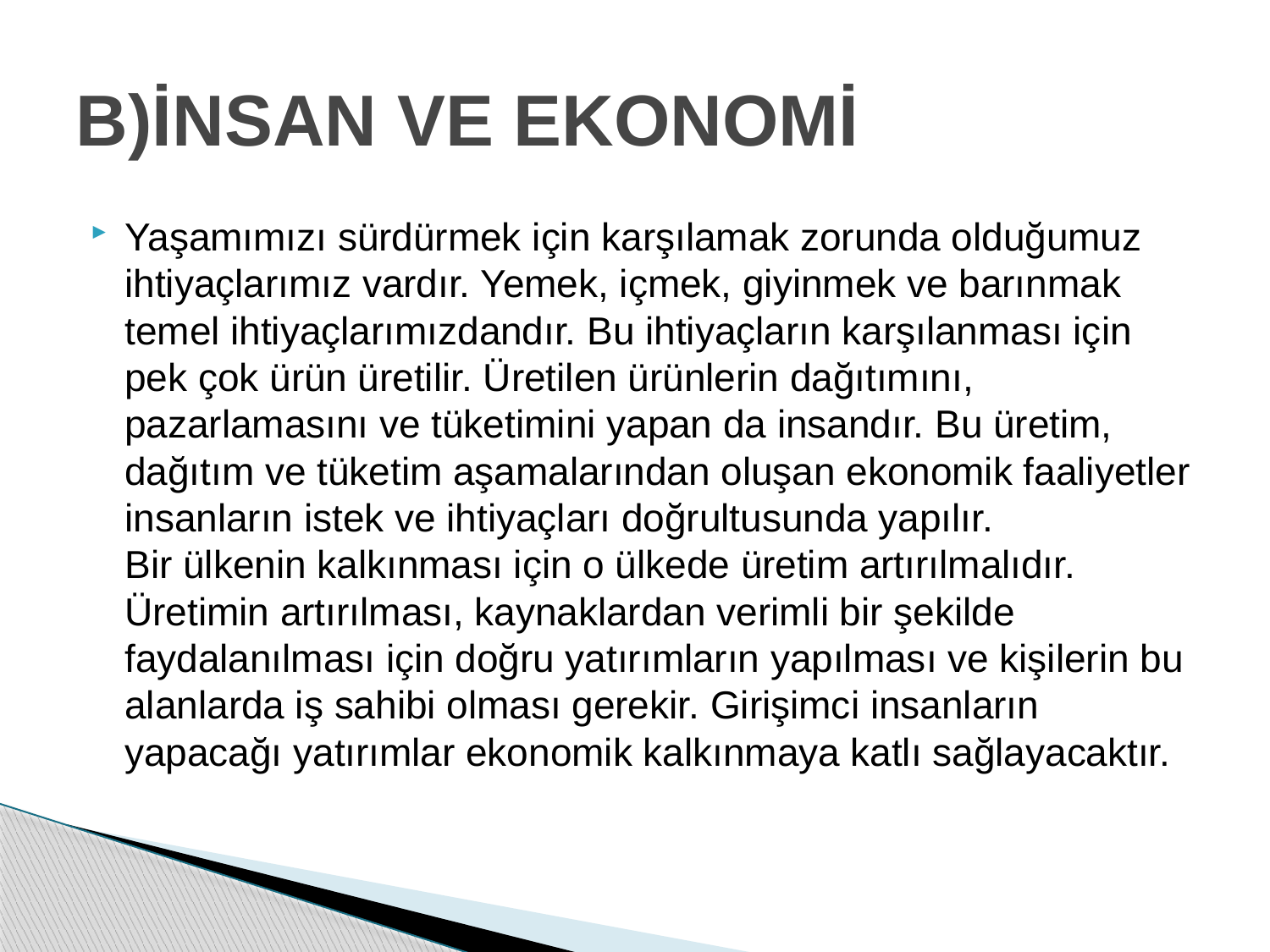

# B)İNSAN VE EKONOMİ
Yaşamımızı sürdürmek için karşılamak zorunda olduğumuz ihtiyaçlarımız vardır. Yemek, içmek, giyinmek ve barınmak temel ihtiyaçlarımızdandır. Bu ihtiyaçların karşılanması için pek çok ürün üretilir. Üretilen ürünlerin dağıtımını, pazarlamasını ve tüketimini yapan da insandır. Bu üretim, dağıtım ve tüketim aşamalarından oluşan ekonomik faaliyetler insanların istek ve ihtiyaçları doğrultusunda yapılır.
Bir ülkenin kalkınması için o ülkede üretim artırılmalıdır. Üretimin artırılması, kaynaklardan verimli bir şekilde faydalanılması için doğru yatırımların yapılması ve kişilerin bu alanlarda iş sahibi olması gerekir. Girişimci insanların yapacağı yatırımlar ekonomik kalkınmaya katlı sağlayacaktır.